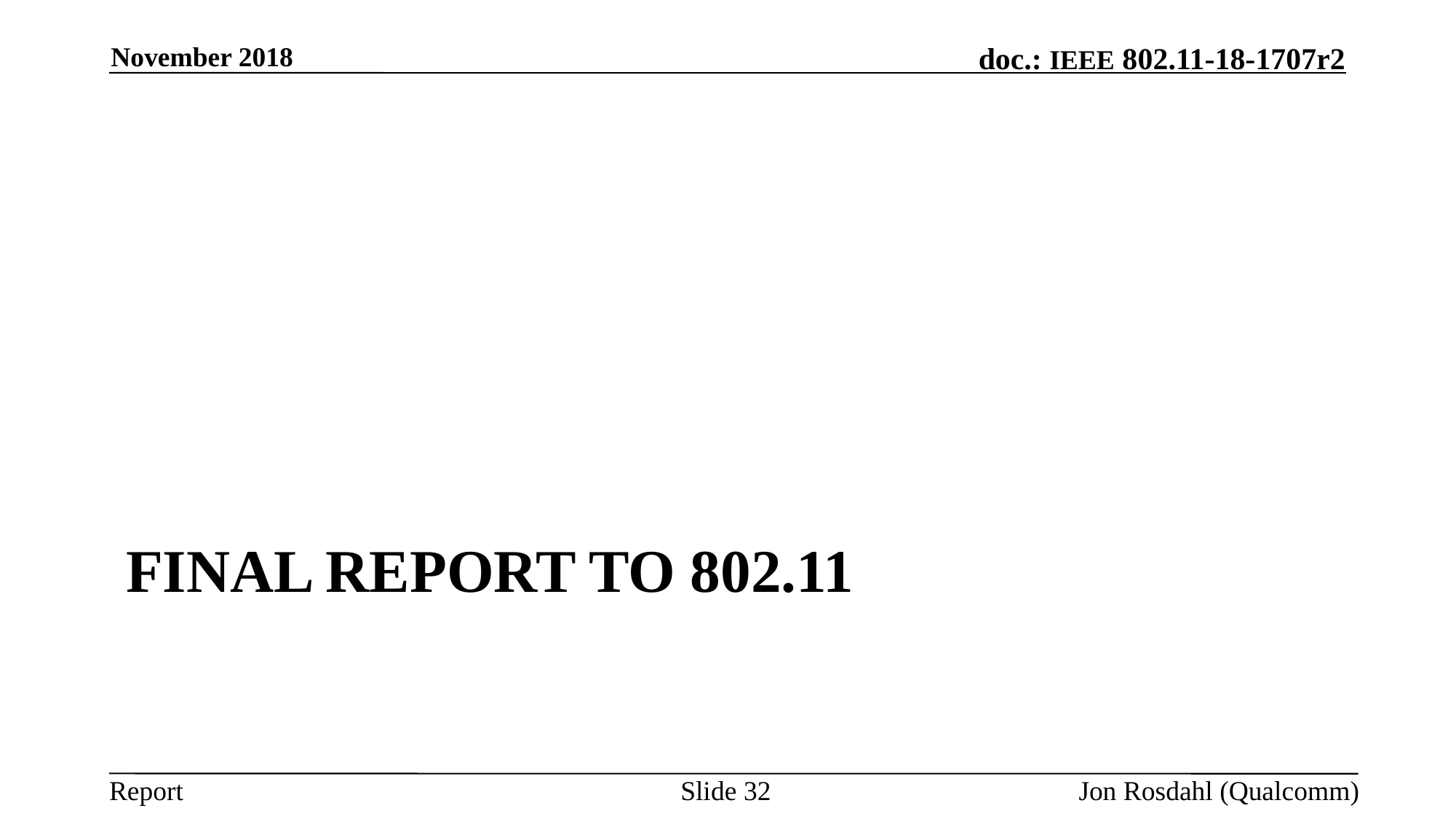

November 2018

# Final Report to 802.11
Slide 32
Jon Rosdahl (Qualcomm)